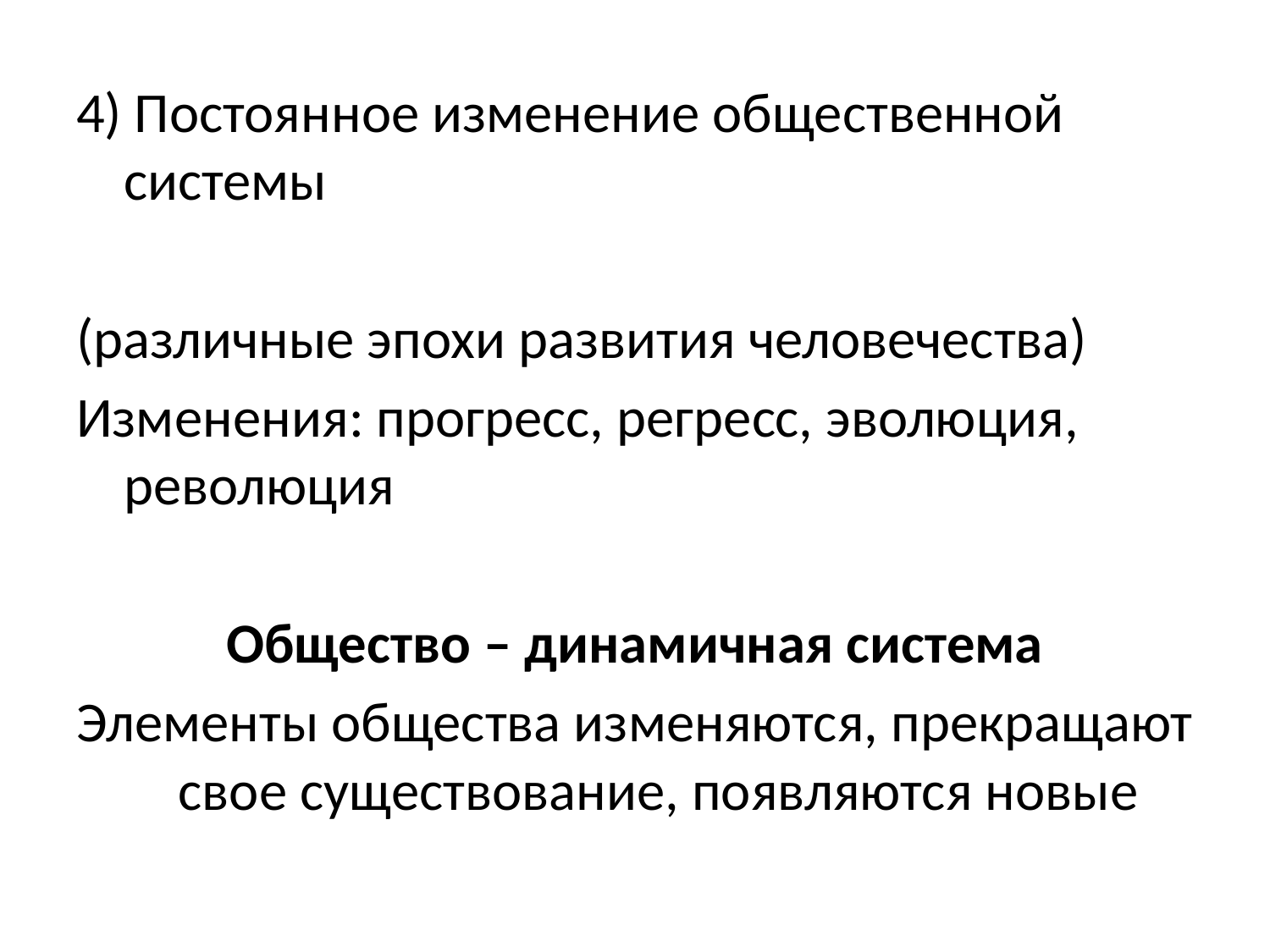

4) Постоянное изменение общественной системы

(различные эпохи развития человечества)
Изменения: прогресс, регресс, эволюция, революция

Общество – динамичная система
Элементы общества изменяются, прекращают свое существование, появляются новые